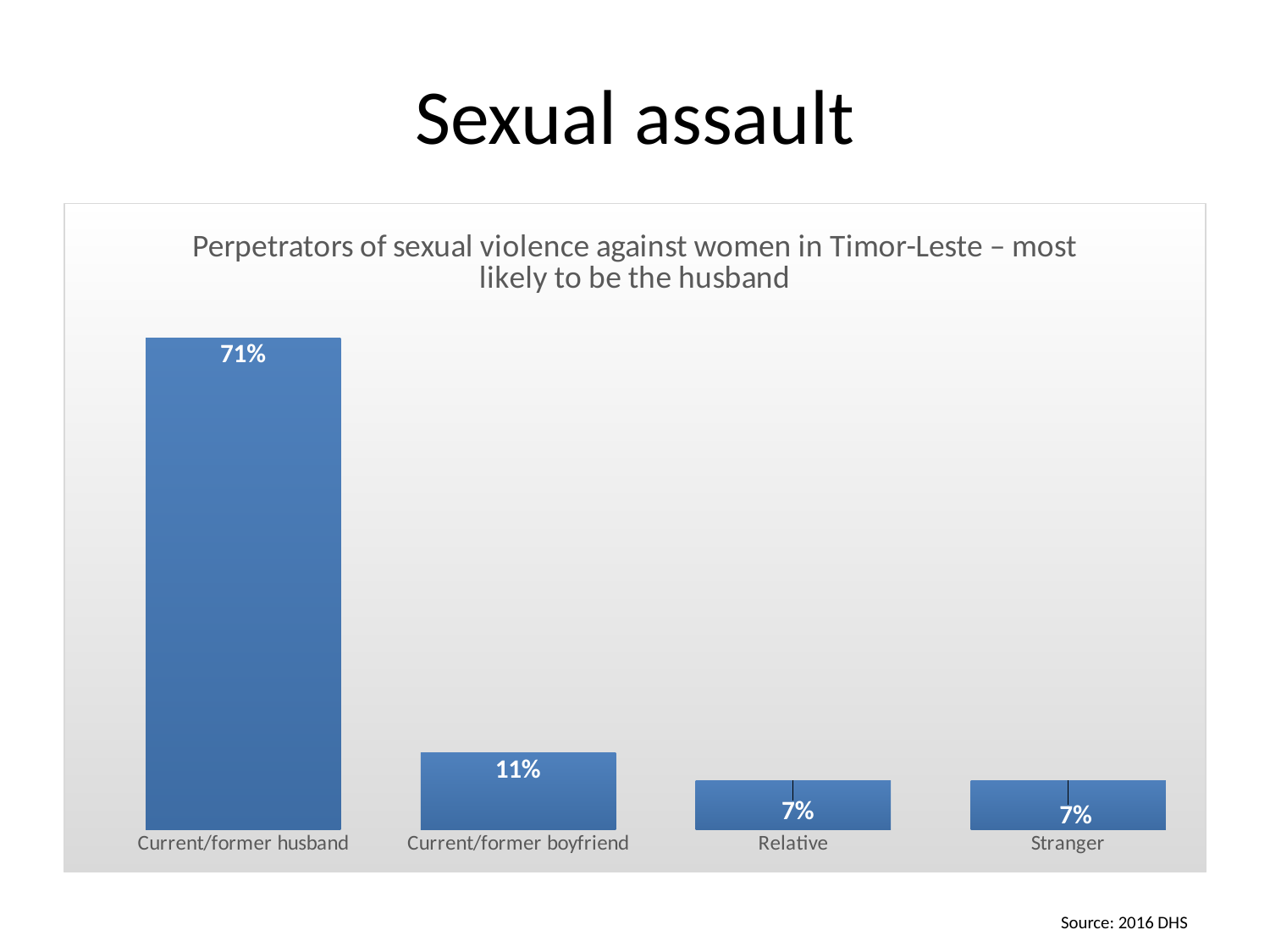

# Sexual assault

### Chart: Perpetrators of sexual violence against women in Timor-Leste – most likely to be the husband

| Category |  |
|---|---|
| Current/former husband | 0.71 |
| Current/former boyfriend | 0.11 |
| Relative | 0.07 |
| Stranger | 0.07 |
Source: 2016 DHS